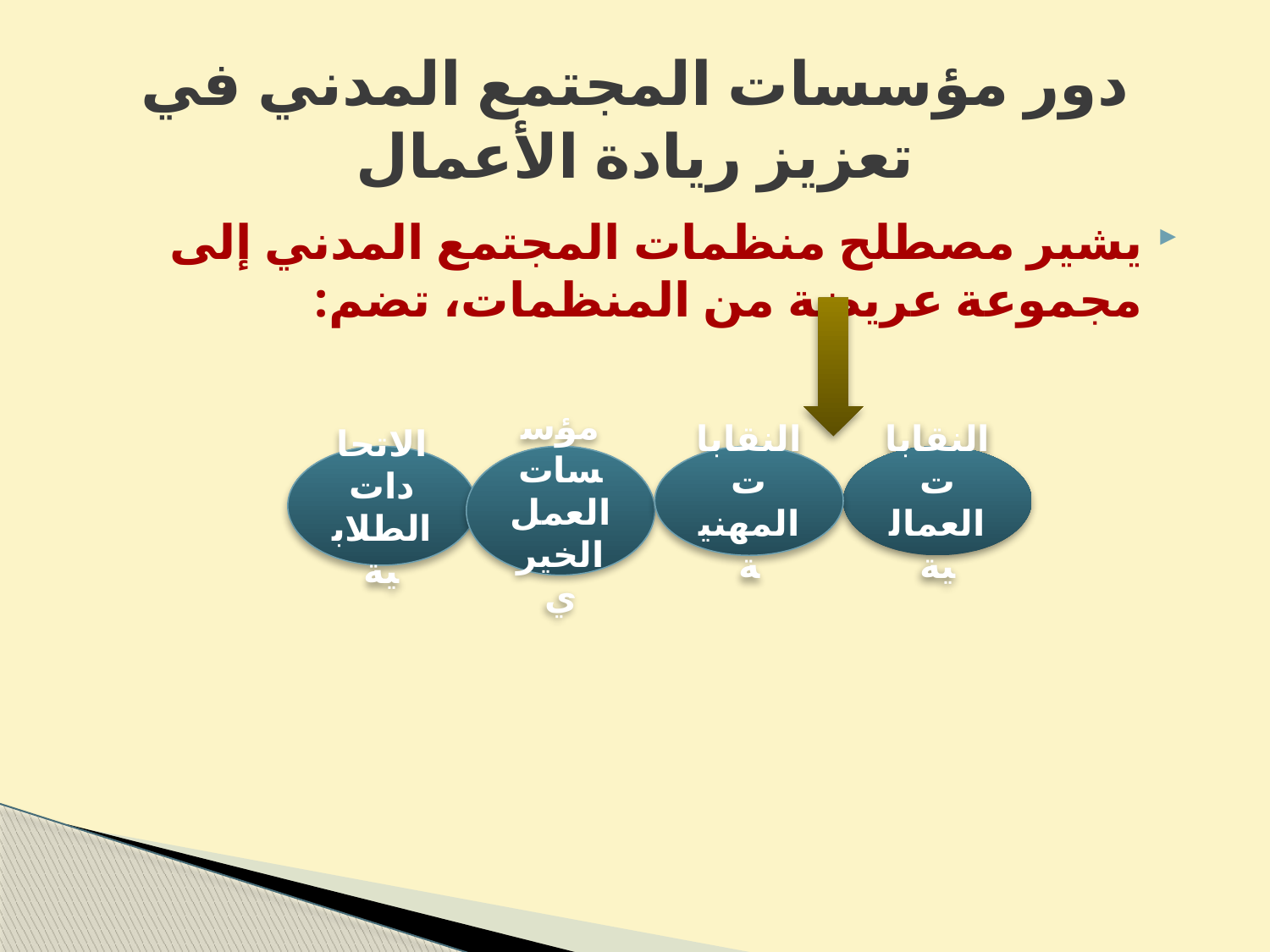

# دور مؤسسات المجتمع المدني في تعزيز ريادة الأعمال
يشير مصطلح منظمات المجتمع المدني إلى مجموعة عريضة من المنظمات، تضم:

الاتحادات الطلابية
مؤسسات العمل الخيري
النقابات المهنية
النقابات العمالية